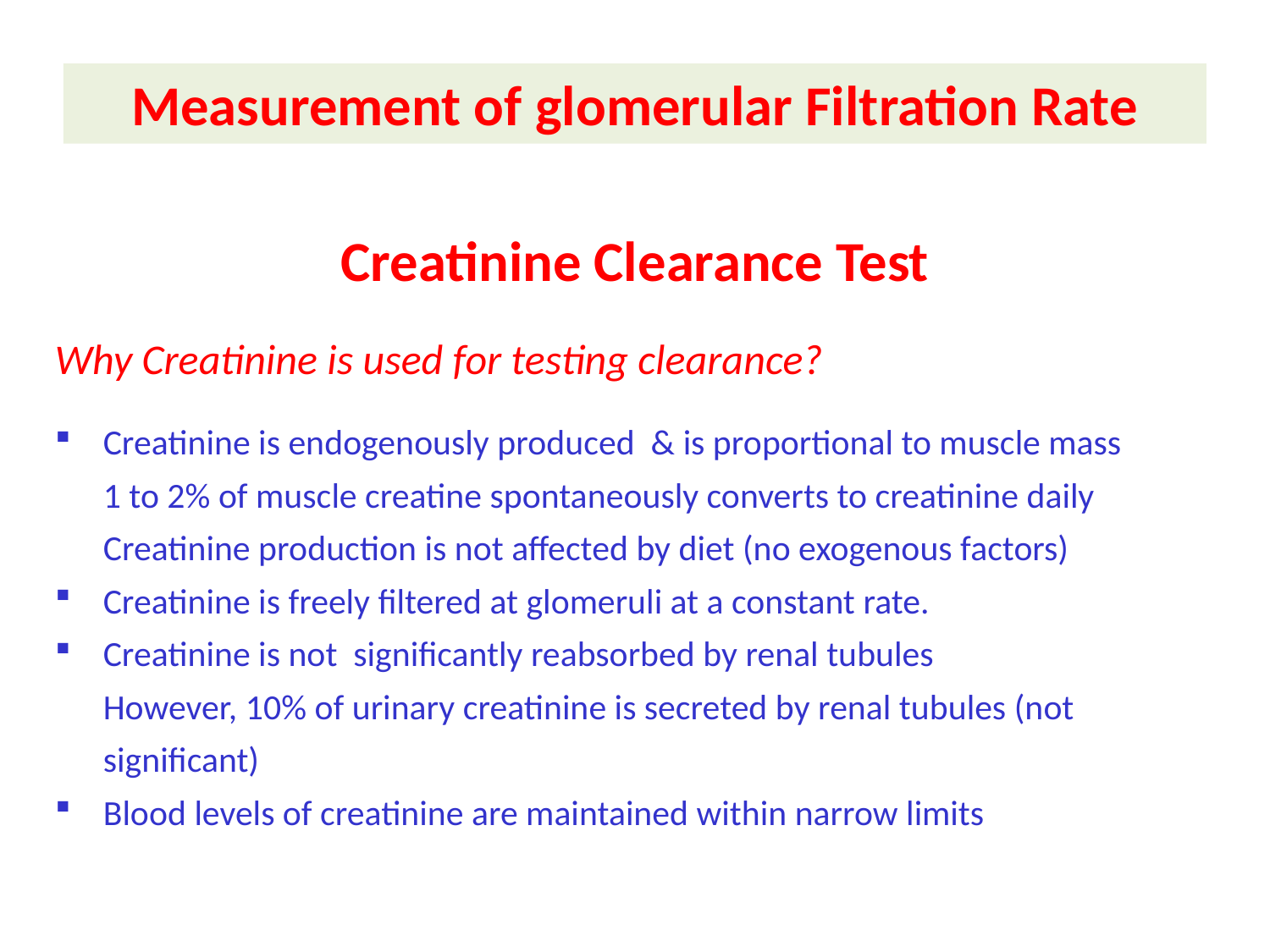

Measurement of glomerular Filtration Rate
Creatinine Clearance Test

Why Creatinine is used for testing clearance?

    Creatinine is endogenously produced  & is proportional to muscle mass
      1 to 2% of muscle creatine spontaneously converts to creatinine daily
      Creatinine production is not affected by diet (no exogenous factors)
    Creatinine is freely filtered at glomeruli at a constant rate.
    Creatinine is not  significantly reabsorbed by renal tubules
      However, 10% of urinary creatinine is secreted by renal tubules (not
      significant)
    Blood levels of creatinine are maintained within narrow limits